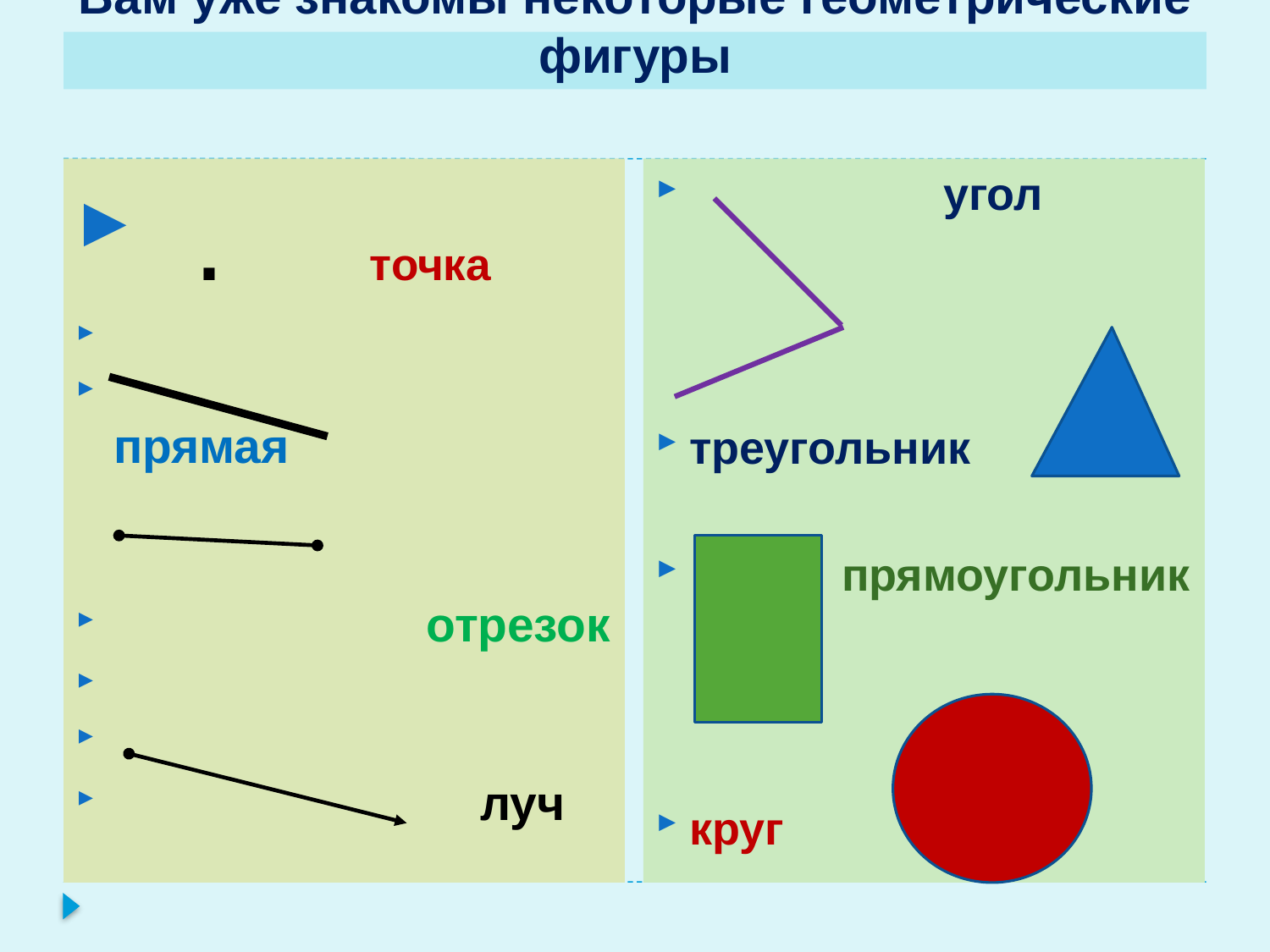

# Вам уже знакомы некоторые геометрические фигуры
  .          точка

                              прямая

                             отрезок

                                  луч

                    угол

треугольник

            прямоугольник

круг